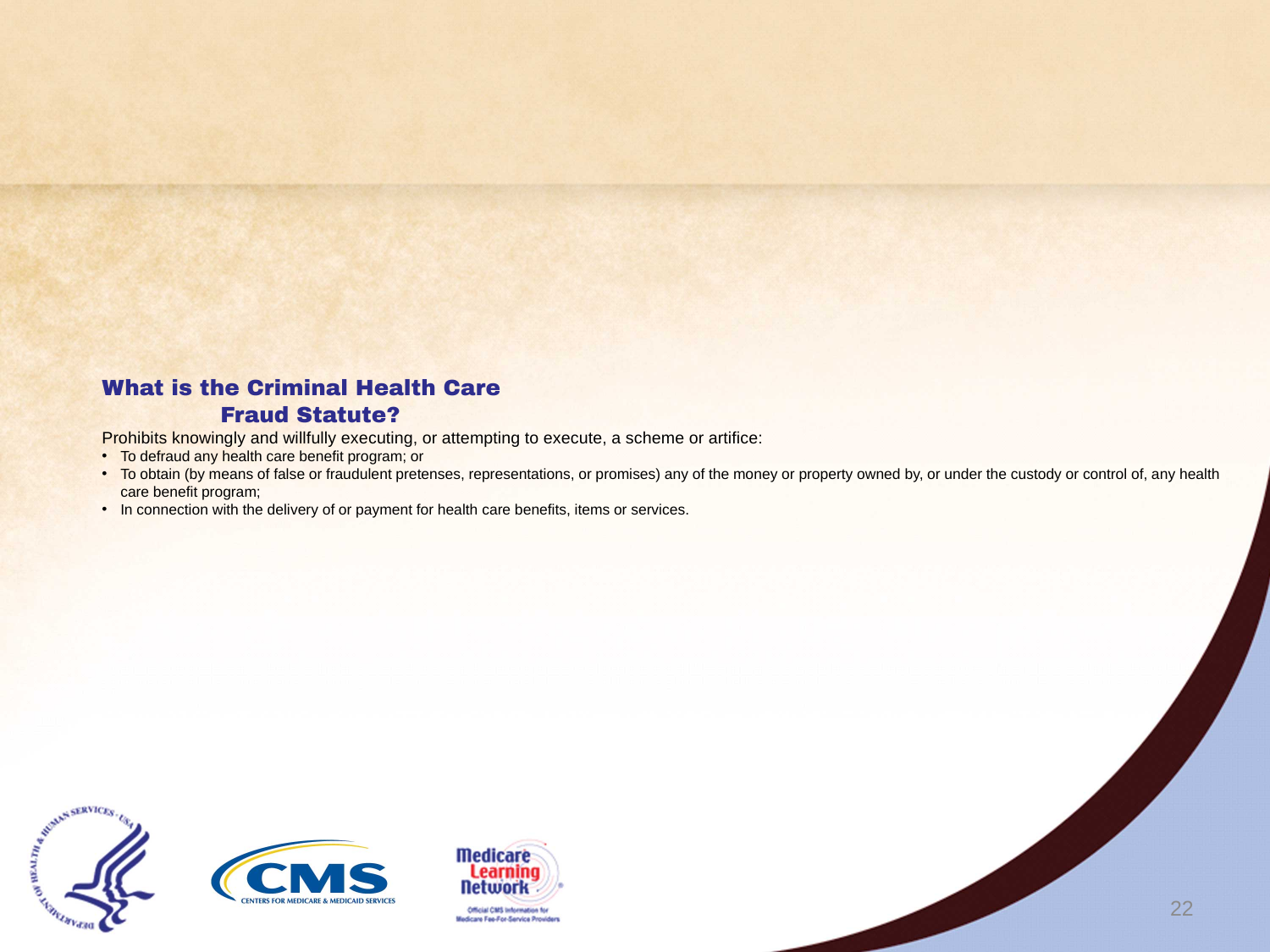

# What is the Criminal Health Care Fraud Statute?
Prohibits knowingly and willfully executing, or attempting to execute, a scheme or artifice:
To defraud any health care benefit program; or
To obtain (by means of false or fraudulent pretenses, representations, or promises) any of the money or property owned by, or under the custody or control of, any health care benefit program;
In connection with the delivery of or payment for health care benefits, items or services.

22